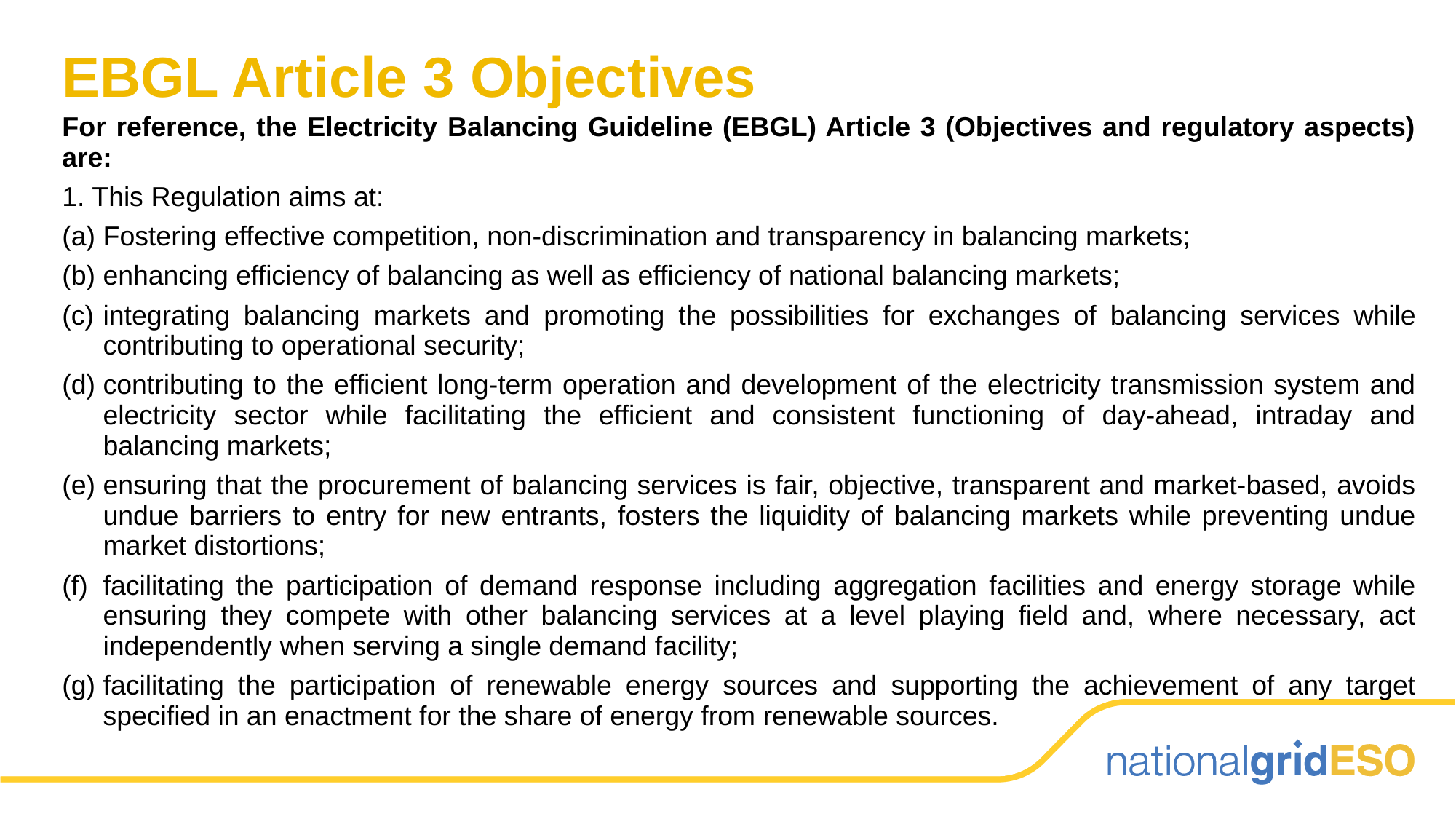

# EBGL Article 3 Objectives
For reference, the Electricity Balancing Guideline (EBGL) Article 3 (Objectives and regulatory aspects) are:
1. This Regulation aims at:
Fostering effective competition, non-discrimination and transparency in balancing markets;
enhancing efficiency of balancing as well as efficiency of national balancing markets;
integrating balancing markets and promoting the possibilities for exchanges of balancing services while contributing to operational security;
contributing to the efficient long-term operation and development of the electricity transmission system and electricity sector while facilitating the efficient and consistent functioning of day-ahead, intraday and balancing markets;
ensuring that the procurement of balancing services is fair, objective, transparent and market-based, avoids undue barriers to entry for new entrants, fosters the liquidity of balancing markets while preventing undue market distortions;
facilitating the participation of demand response including aggregation facilities and energy storage while ensuring they compete with other balancing services at a level playing field and, where necessary, act independently when serving a single demand facility;
facilitating the participation of renewable energy sources and supporting the achievement of any target specified in an enactment for the share of energy from renewable sources.